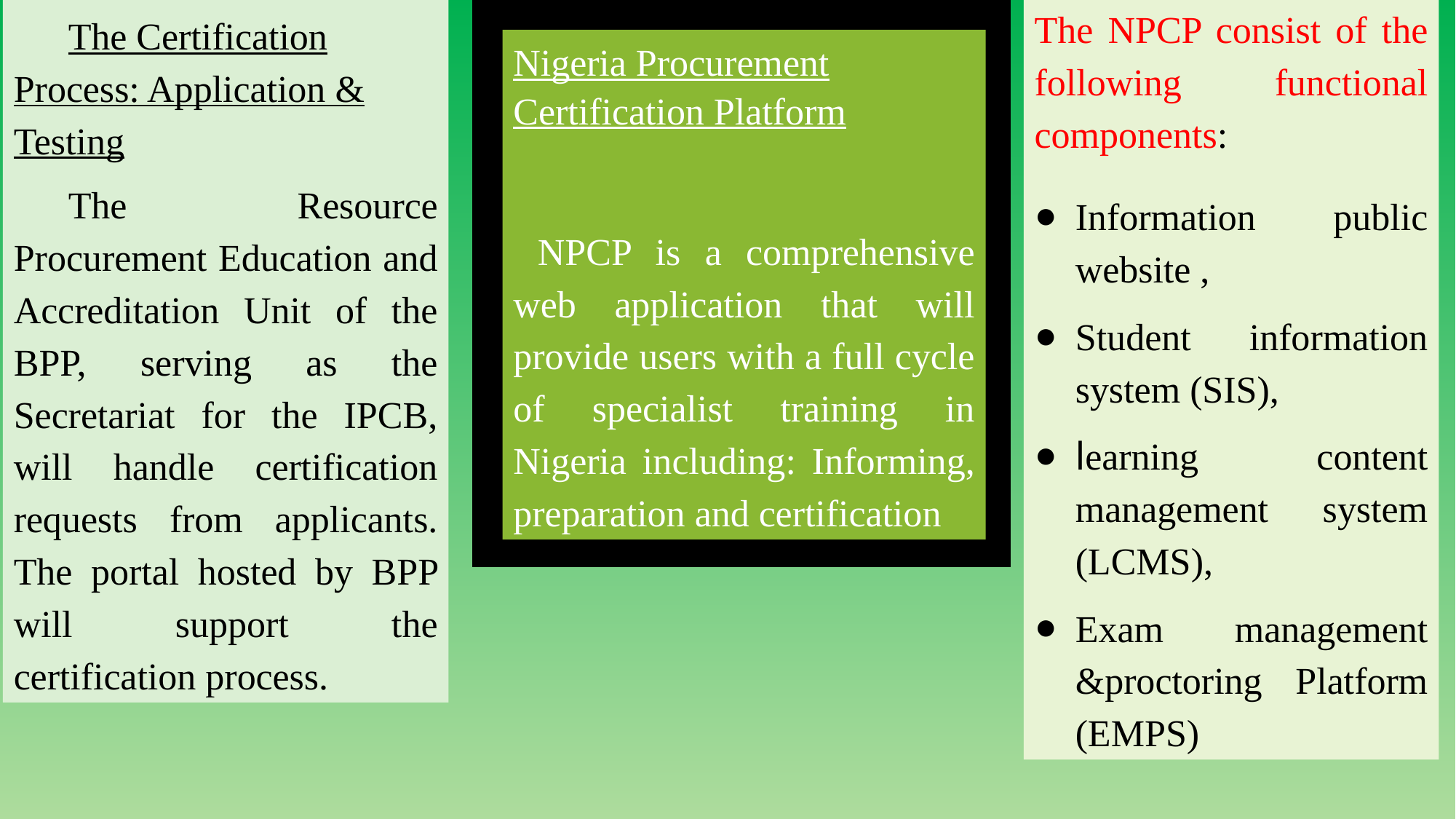

The Certification Process: Application & Testing
The Resource Procurement Education and Accreditation Unit of the BPP, serving as the Secretariat for the IPCB, will handle certification requests from applicants. The portal hosted by BPP will support the certification process.

The NPCP consist of the following functional components:
Information public website ,
Student information system (SIS),
learning content management system (LCMS),
Exam management &proctoring Platform (EMPS)
Nigeria Procurement Certification Platform

 NPCP is a comprehensive web application that will provide users with a full cycle of specialist training in Nigeria including: Informing, preparation and certification